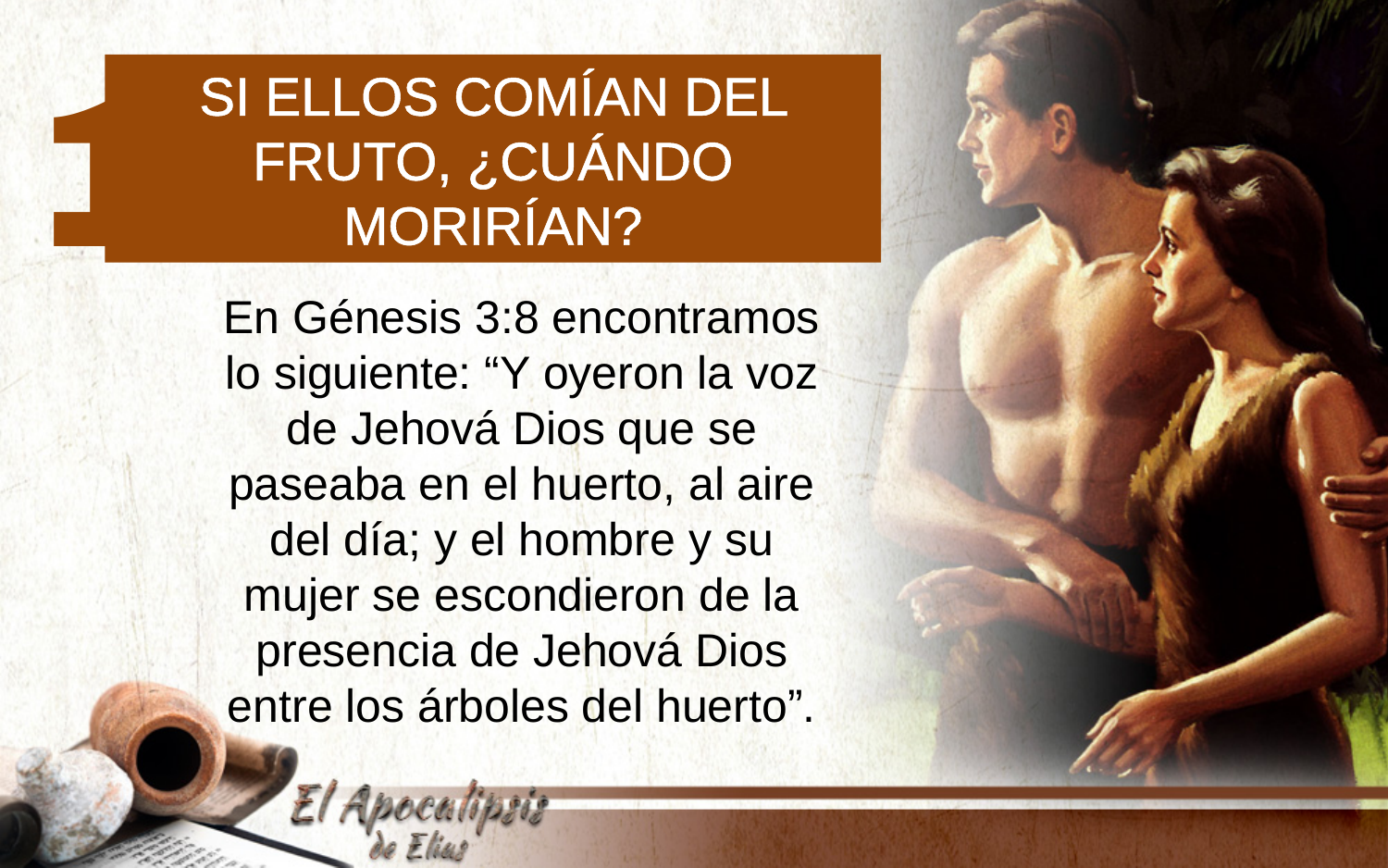

1
Si ellos comían del fruto, ¿cuándo morirían?
En Génesis 3:8 encontramos lo siguiente: “Y oyeron la voz de Jehová Dios que se paseaba en el huerto, al aire del día; y el hombre y su mujer se escondieron de la presencia de Jehová Dios entre los árboles del huerto”.